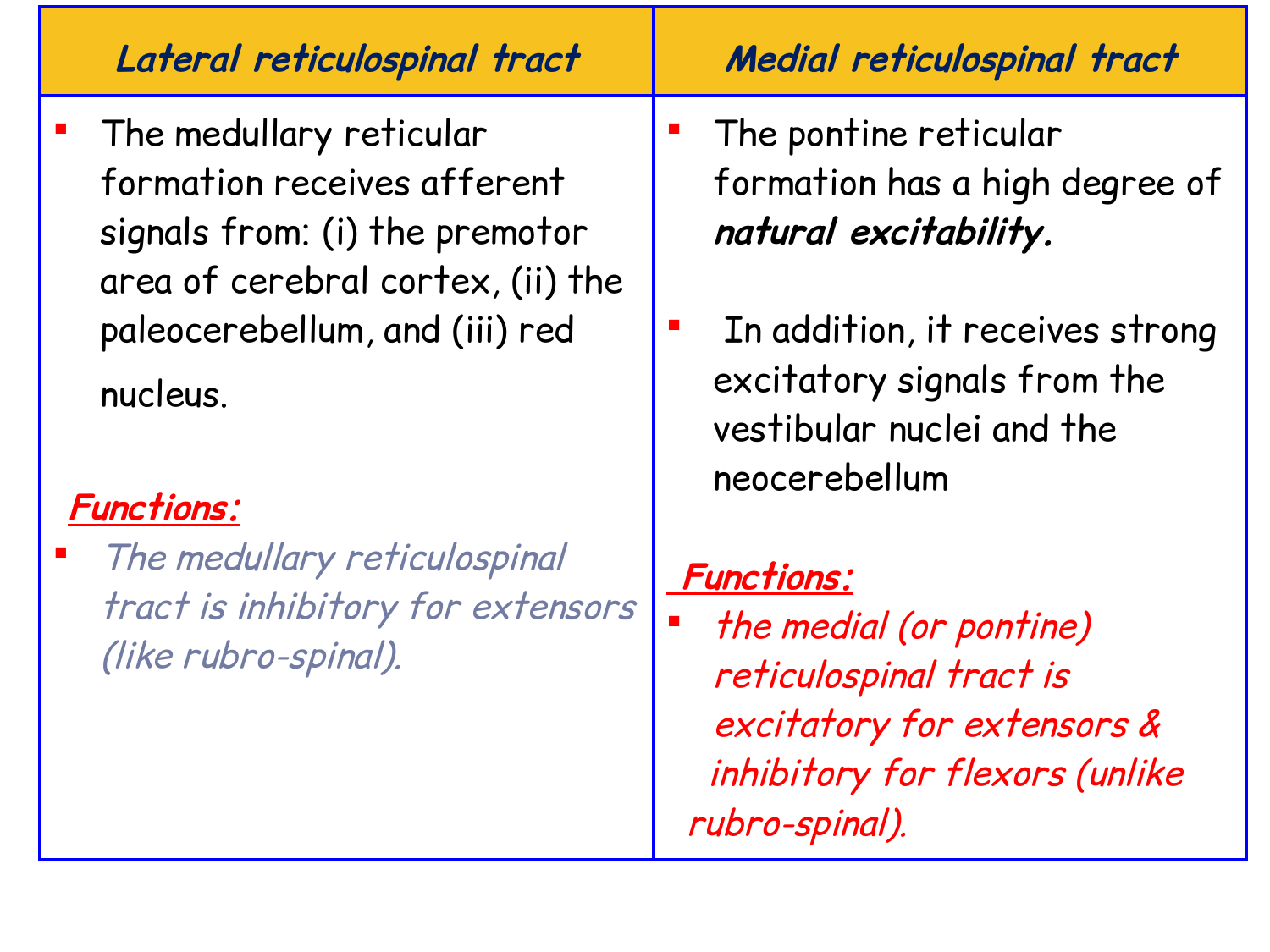

| Lateral reticulospinal tract | Medial reticulospinal tract |
| --- | --- |
| The medullary reticular formation receives afferent signals from: (i) the premotor area of cerebral cortex, (ii) the paleocerebellum, and (iii) red nucleus. Functions: The medullary reticulospinal tract is inhibitory for extensors (like rubro-spinal). | The pontine reticular formation has a high degree of natural excitability. In addition, it receives strong excitatory signals from the vestibular nuclei and the neocerebellum Functions: the medial (or pontine) reticulospinal tract is excitatory for extensors & inhibitory for flexors (unlike rubro-spinal). |